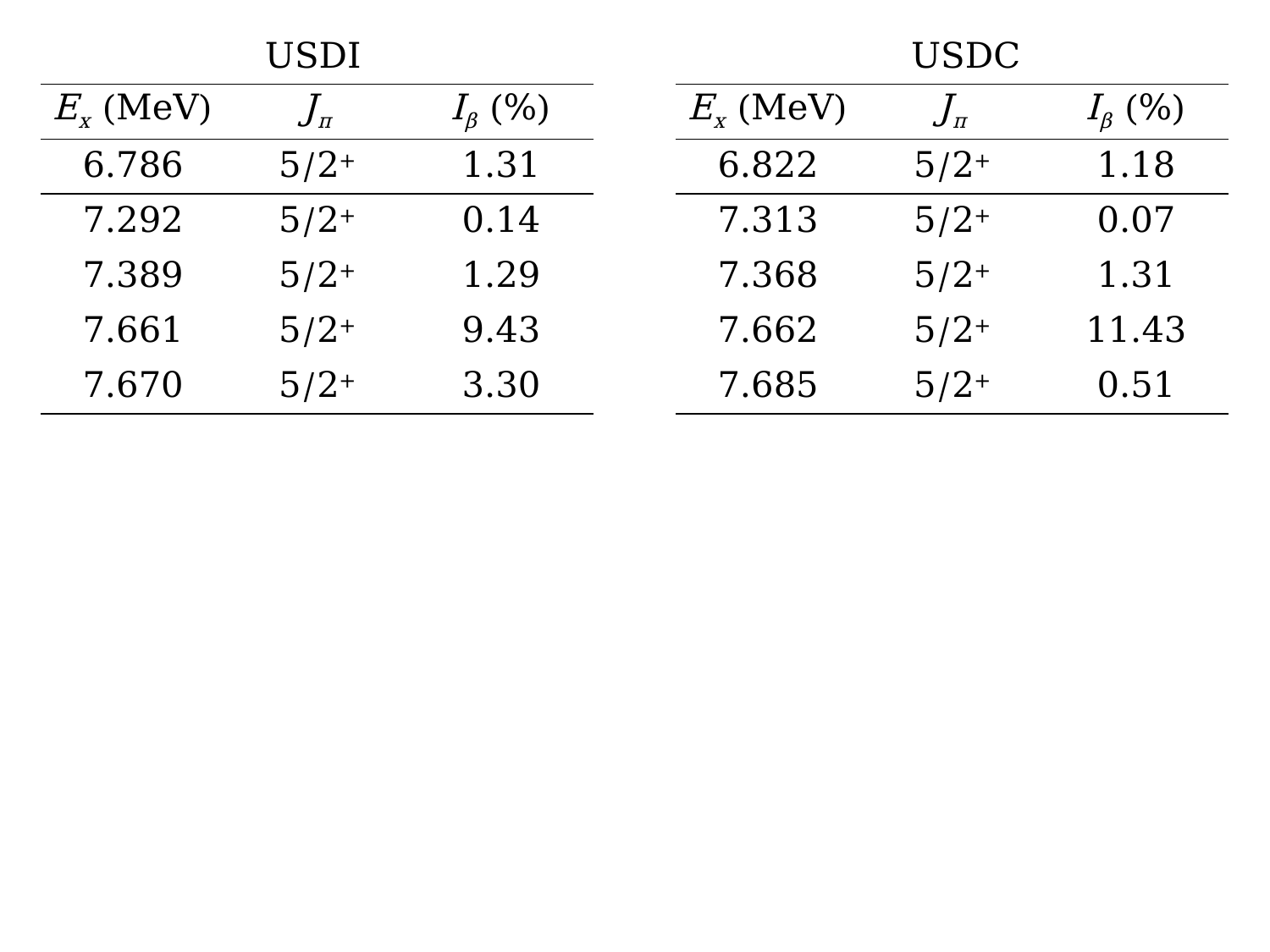

USDI
USDC
| Ex (MeV) | Jπ | Iβ (%) |
| --- | --- | --- |
| 6.786 | 5/2+ | 1.31 |
| 7.292 | 5/2+ | 0.14 |
| 7.389 | 5/2+ | 1.29 |
| 7.661 | 5/2+ | 9.43 |
| 7.670 | 5/2+ | 3.30 |
| Ex (MeV) | Jπ | Iβ (%) |
| --- | --- | --- |
| 6.822 | 5/2+ | 1.18 |
| 7.313 | 5/2+ | 0.07 |
| 7.368 | 5/2+ | 1.31 |
| 7.662 | 5/2+ | 11.43 |
| 7.685 | 5/2+ | 0.51 |